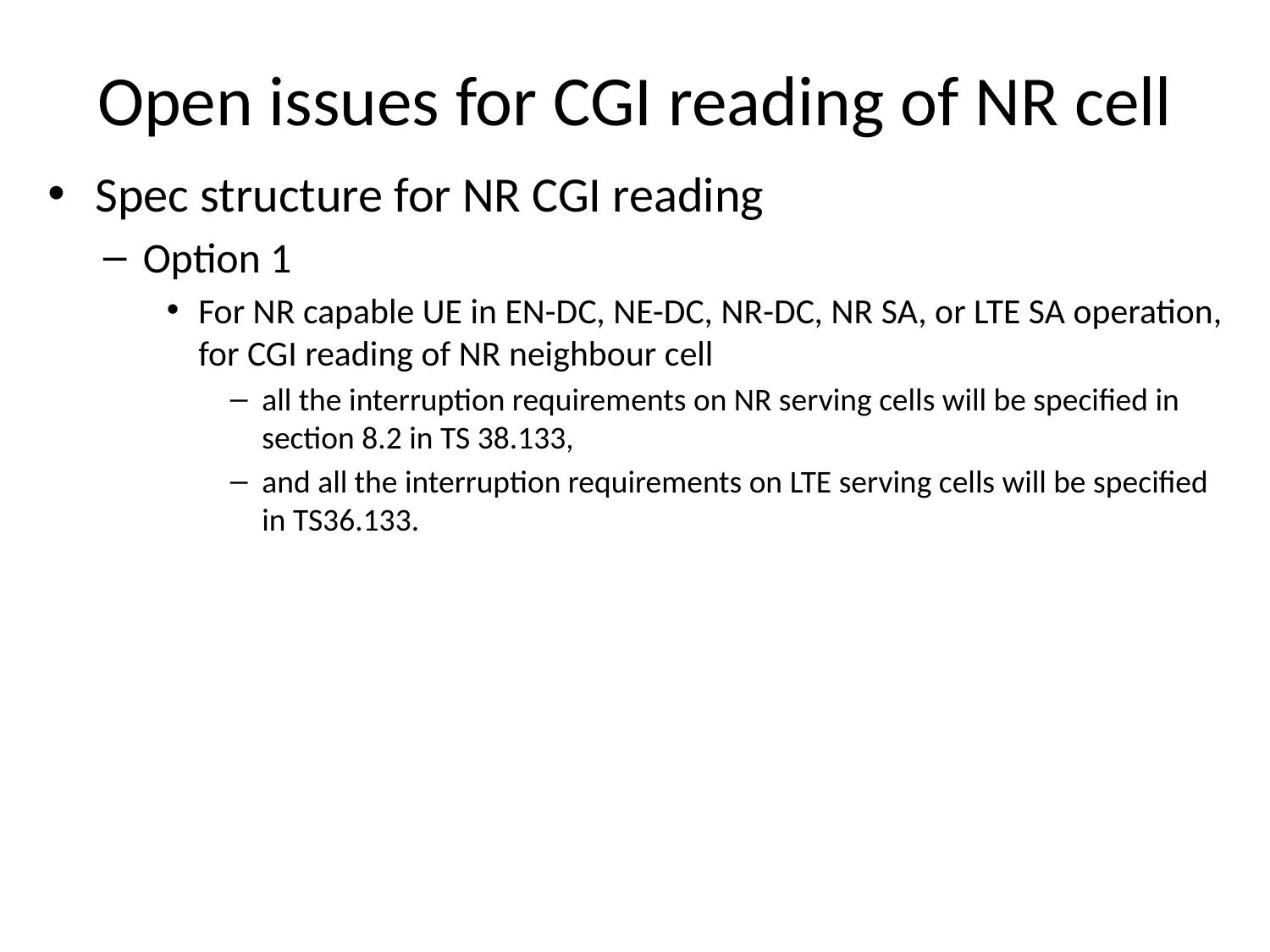

# Open issues for CGI reading of NR cell
Spec structure for NR CGI reading
Option 1
For NR capable UE in EN-DC, NE-DC, NR-DC, NR SA, or LTE SA operation, for CGI reading of NR neighbour cell
all the interruption requirements on NR serving cells will be specified in section 8.2 in TS 38.133,
and all the interruption requirements on LTE serving cells will be specified in TS36.133.

8